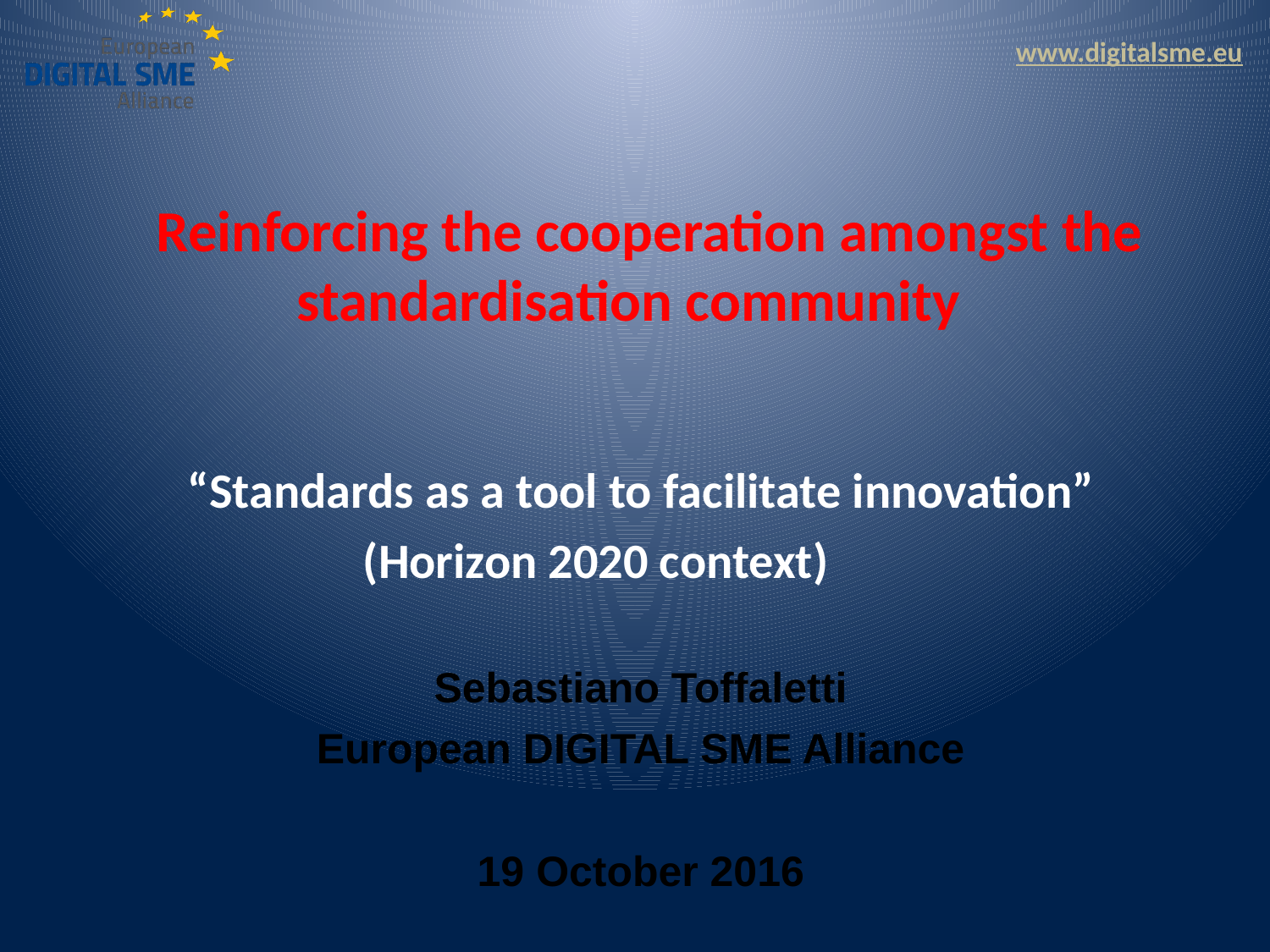

Reinforcing the cooperation amongst the standardisation community

 “Standards as a tool to facilitate innovation”
(Horizon 2020 context)

Sebastiano Toffaletti
European DIGITAL SME Alliance

19 October 2016